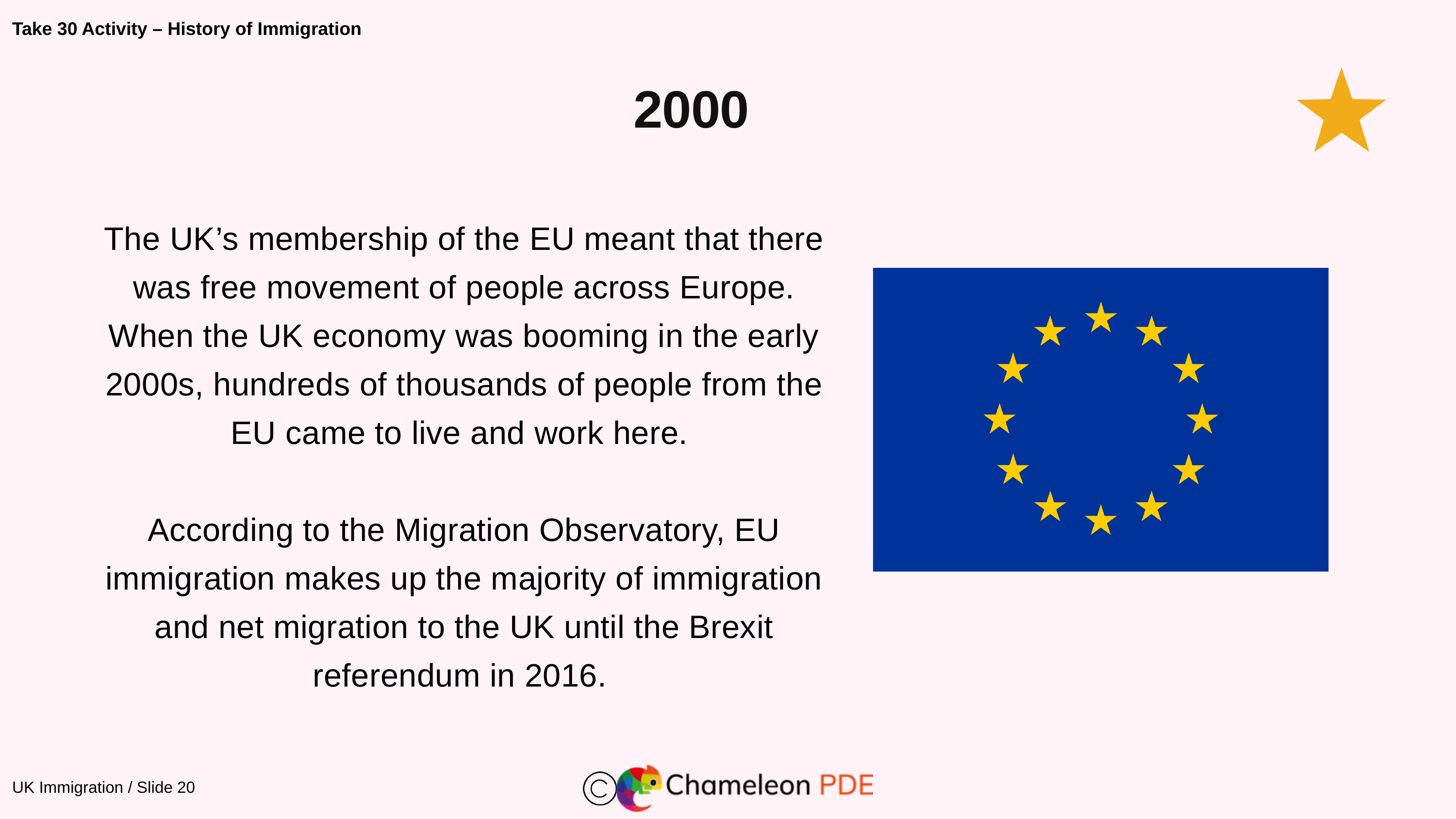

Take 30 Activity – History of Immigration

2000

The UK’s membership of the EU meant that there was free movement of people across Europe. When the UK economy was booming in the early 2000s, hundreds of thousands of people from the EU came to live and work here.

According to the Migration Observatory, EU immigration makes up the majority of immigration and net migration to the UK until the Brexit referendum in 2016.

UK Immigration / Slide 20